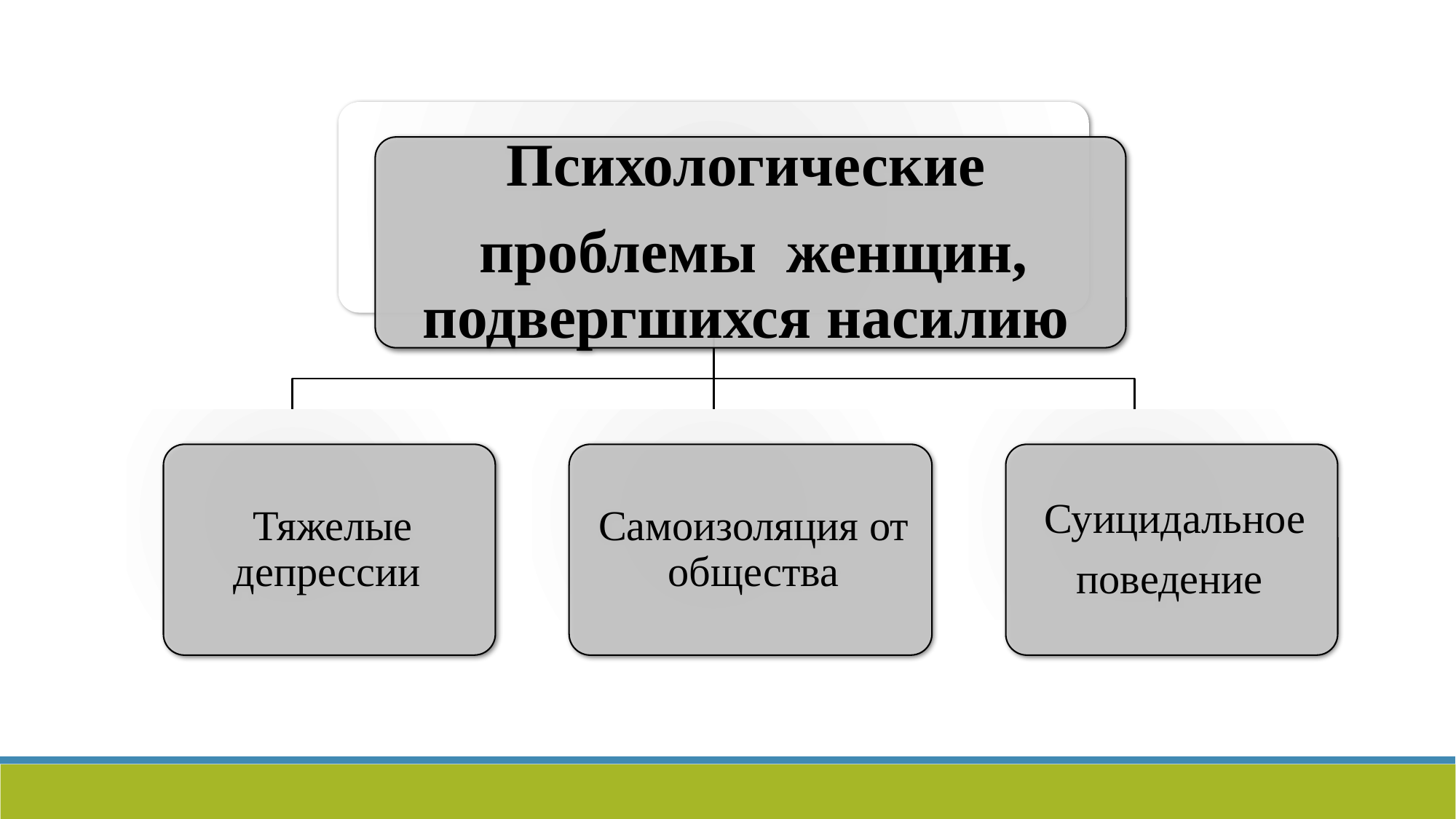

Психологические
проблемы  женщин, подвергшихся насилию
Тяжелые депрессии
Самоизоляция от общества
Суицидальное
поведение